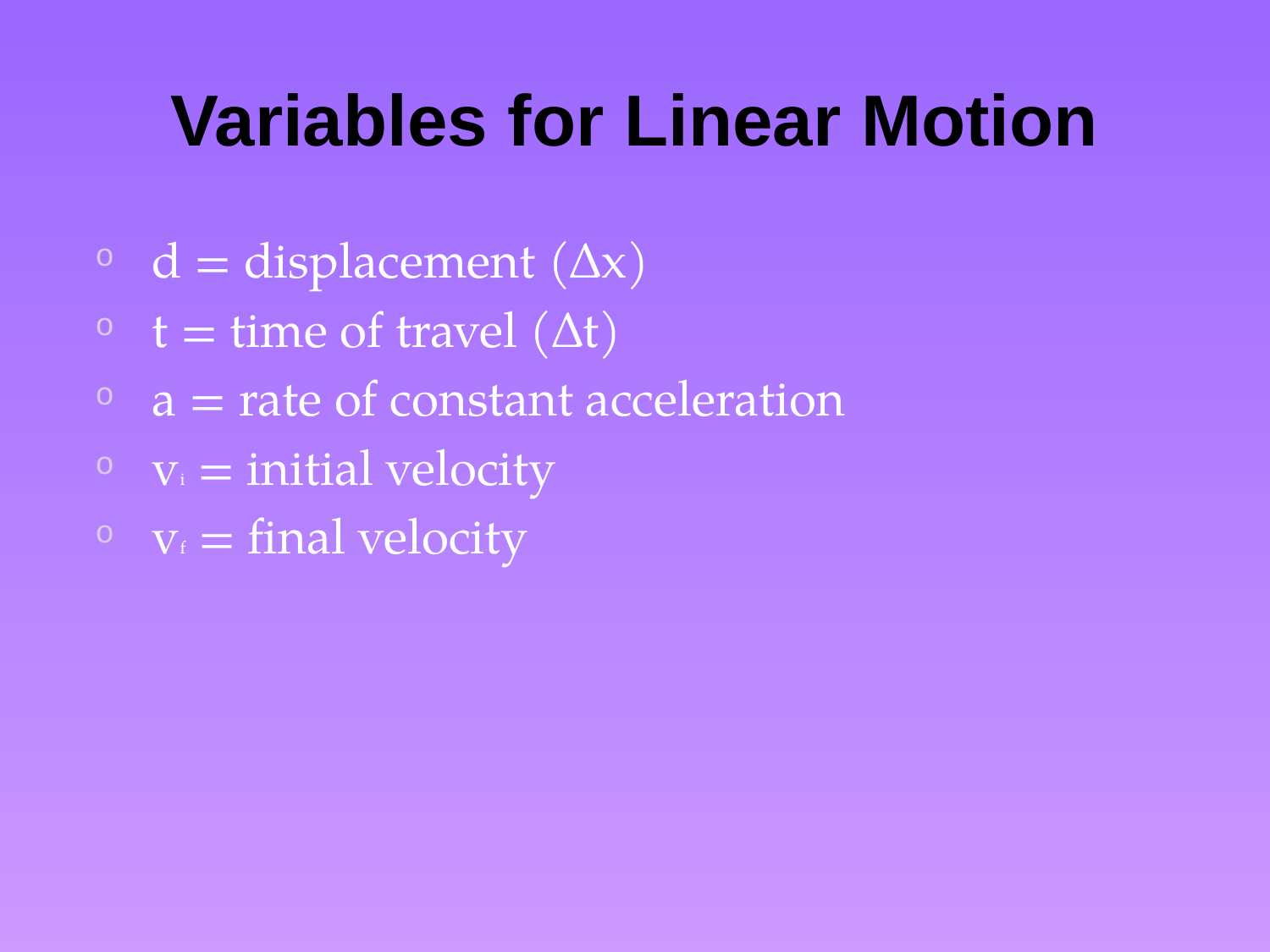

# Variables for Linear Motion
d = displacement (∆x)
t = time of travel (∆t)
a = rate of constant acceleration
vi = initial velocity
vf = final velocity